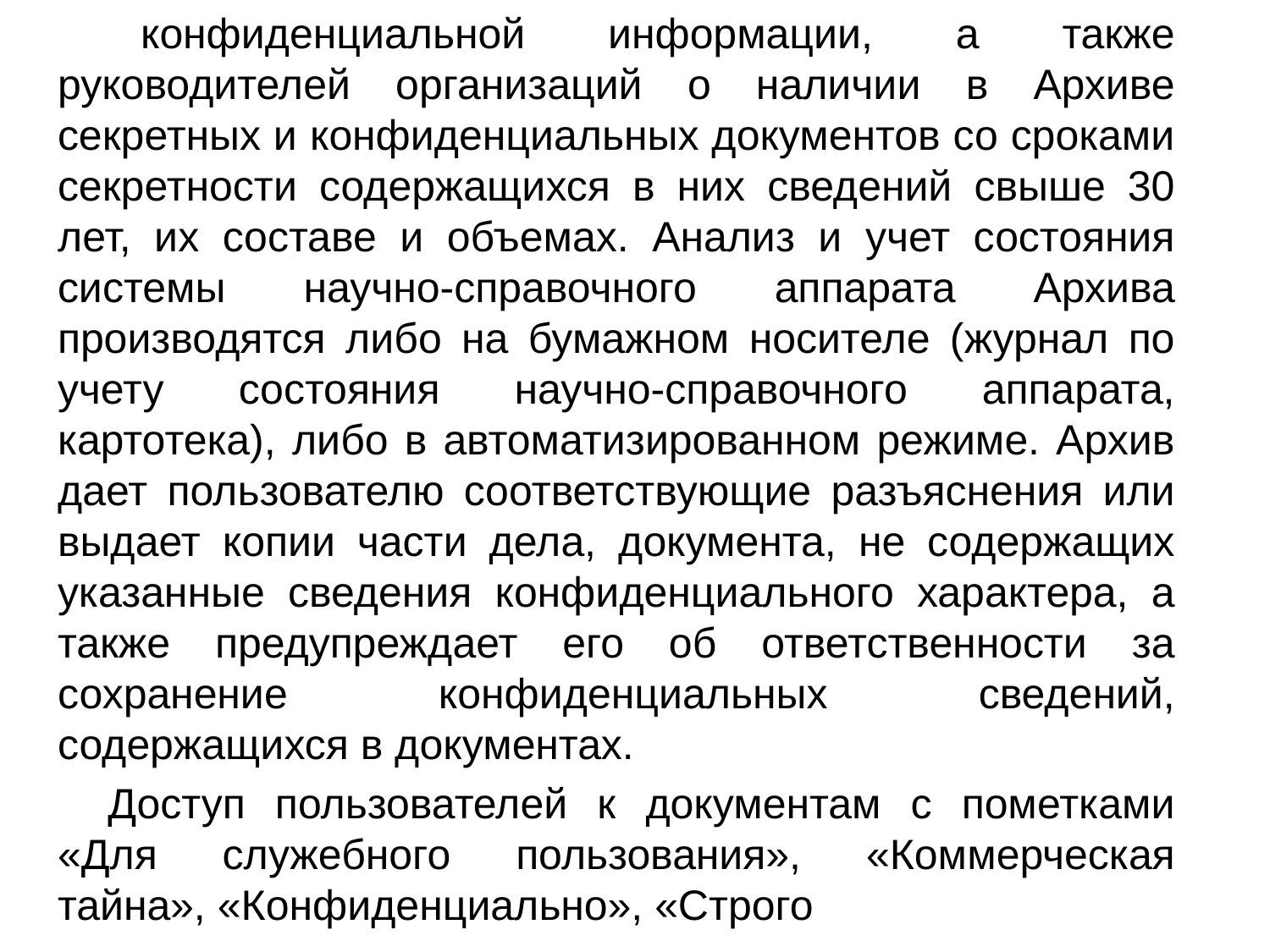

конфиденциальной информации, а также руководителей организаций о наличии в Архиве секретных и конфиденциальных документов со сроками секретности содержащихся в них сведений свыше 30 лет, их составе и объемах. Анализ и учет состояния системы научно-справочного аппарата Архива производятся либо на бумажном носителе (журнал по учету состояния научно-справочного аппарата, картотека), либо в автоматизированном режиме. Архив дает пользователю соответствующие разъяснения или выдает копии части дела, документа, не содержащих указанные сведения конфиденциального характера, а также предупреждает его об ответственности за сохранение конфиденциальных сведений, содержащихся в документах.
Доступ пользователей к документам с пометками «Для служебного пользования», «Коммерческая тайна», «Конфиденциально», «Строго